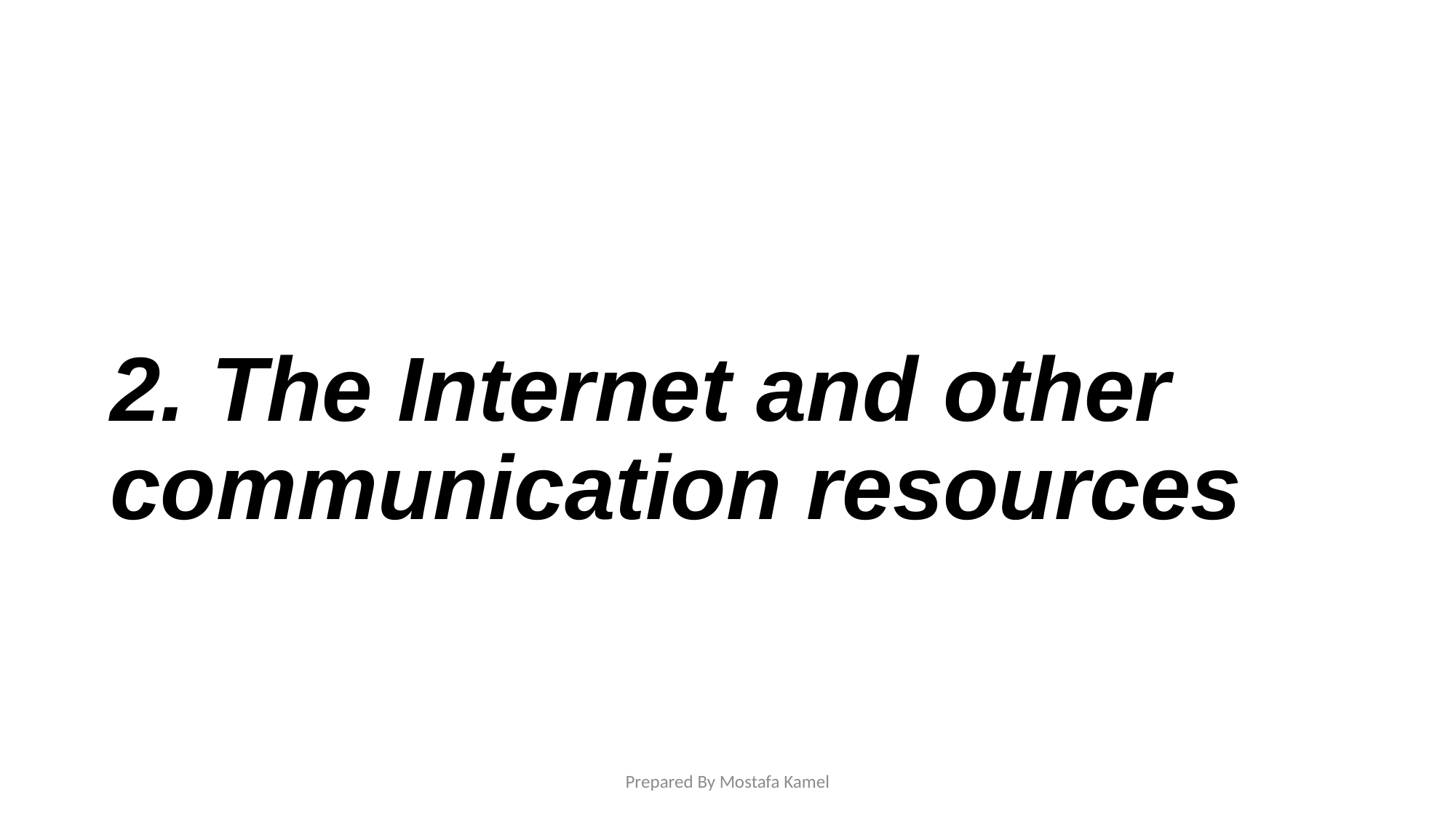

# 2. The Internet and other communication resources
Prepared By Mostafa Kamel